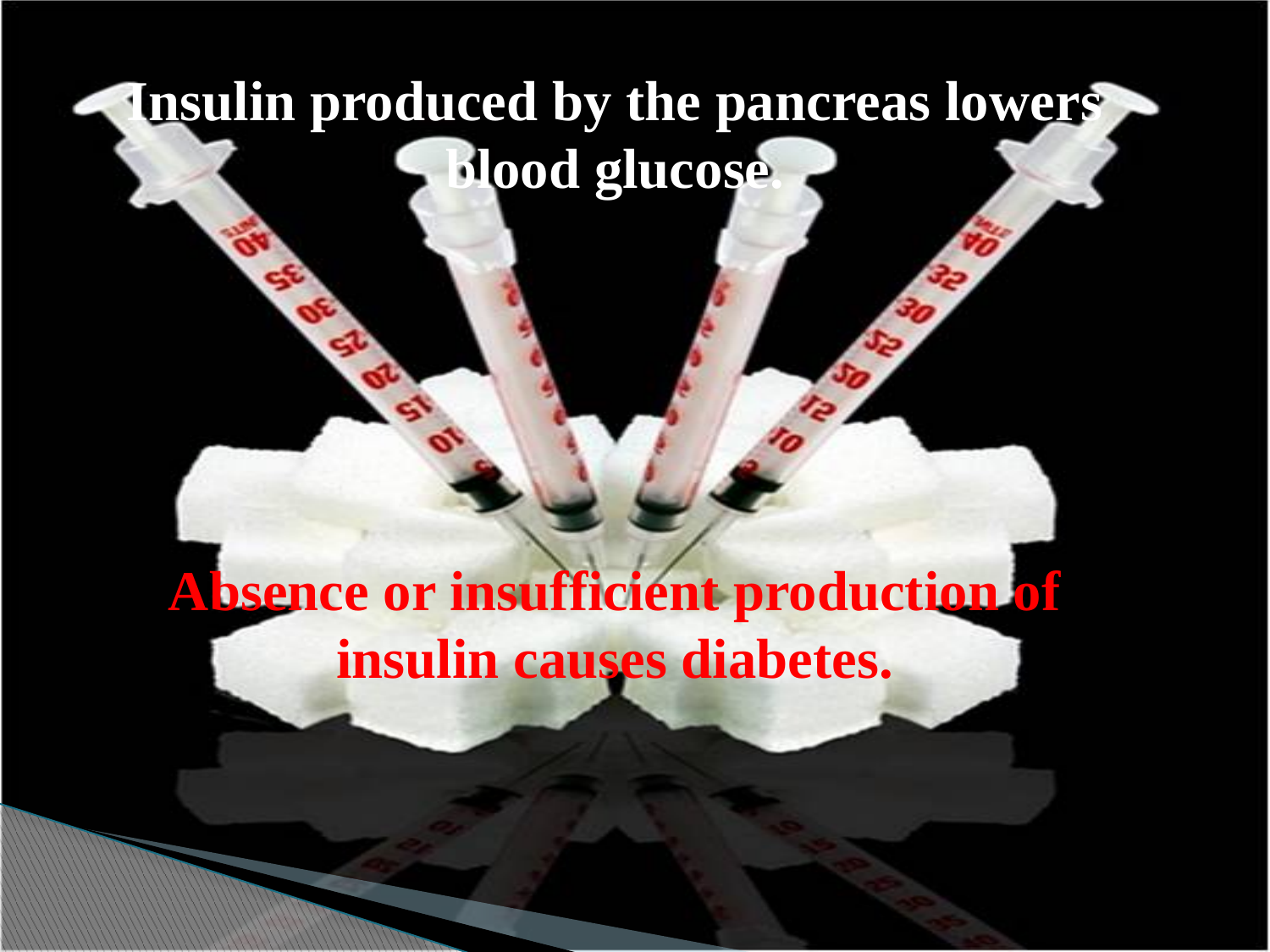

# Insulin produced by the pancreas lowers blood glucose. Absence or insufficient production of insulin causes diabetes.